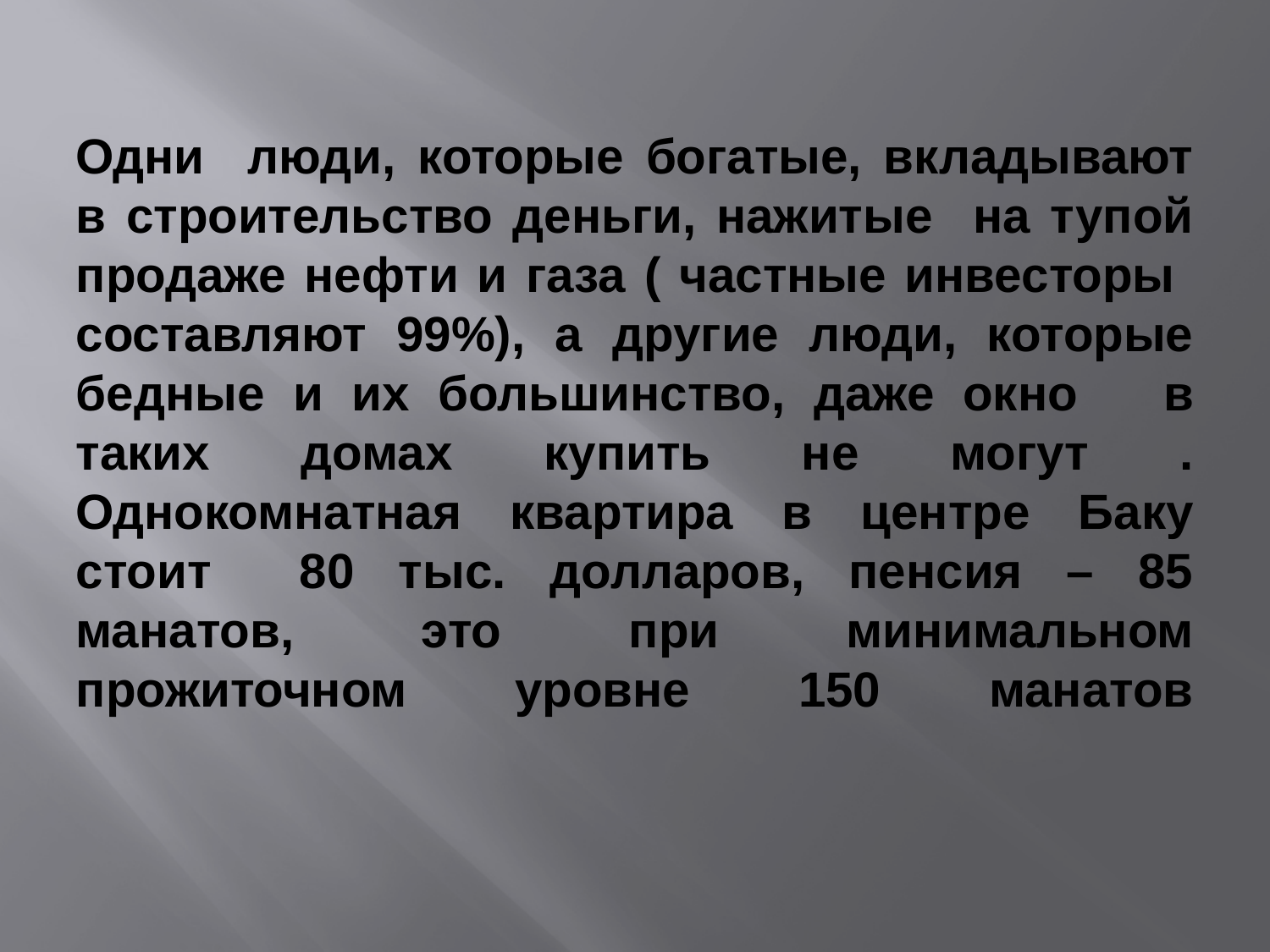

# Одни  люди, которые богатые, вкладывают в строительство деньги, нажитые  на тупой продаже нефти и газа ( частные инвесторы  составляют 99%), а другие люди, которые бедные и их большинство, даже окно   в таких домах купить не могут . Однокомнатная квартира в центре Баку стоит  80 тыс. долларов, пенсия – 85 манатов, это при минимальном прожиточном уровне 150 манатов